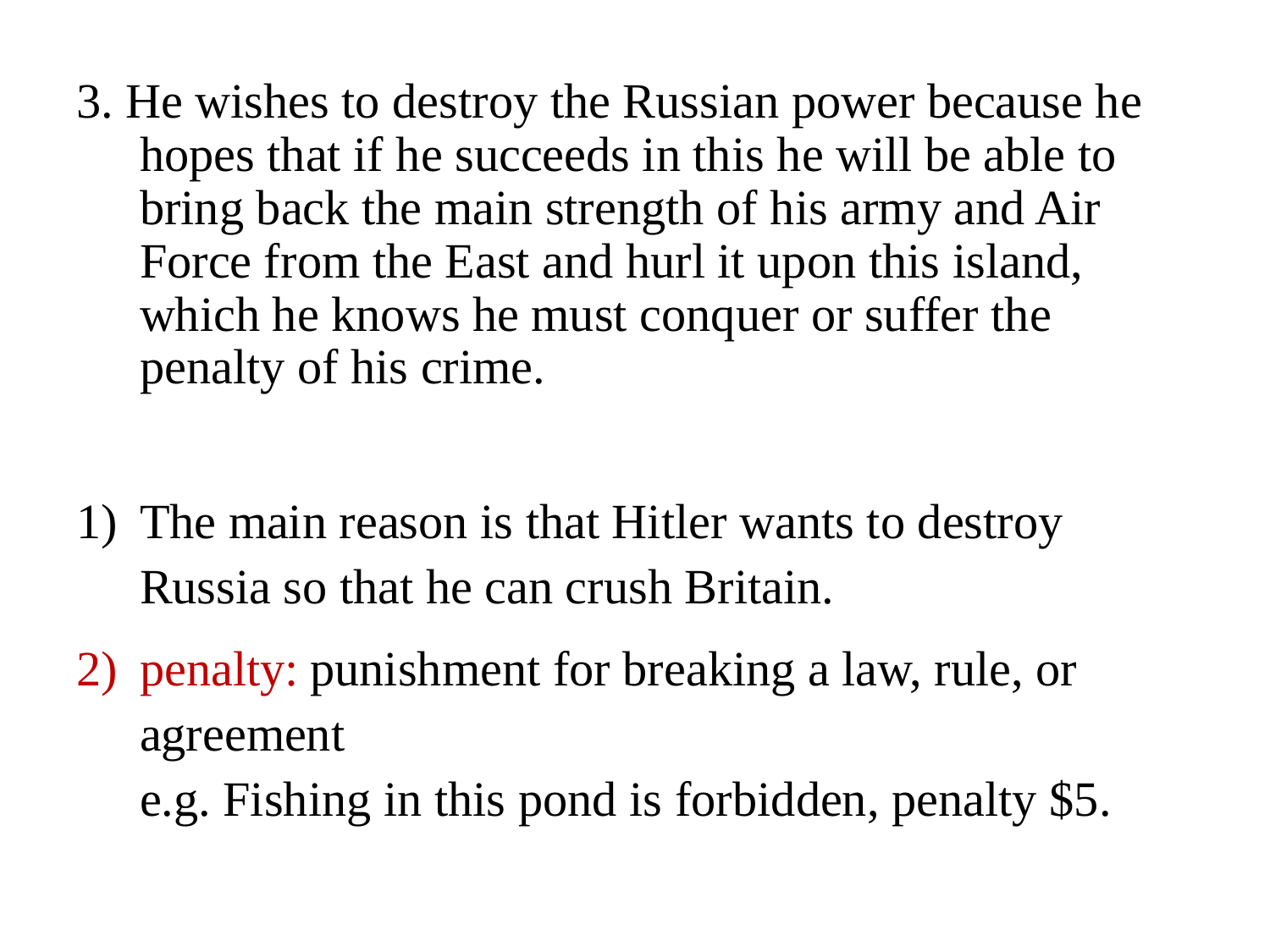

3. He wishes to destroy the Russian power because he hopes that if he succeeds in this he will be able to bring back the main strength of his army and Air Force from the East and hurl it upon this island, which he knows he must conquer or suffer the penalty of his crime.

The main reason is that Hitler wants to destroy Russia so that he can crush Britain.
penalty: punishment for breaking a law, rule, or agreement
e.g. Fishing in this pond is forbidden, penalty $5.